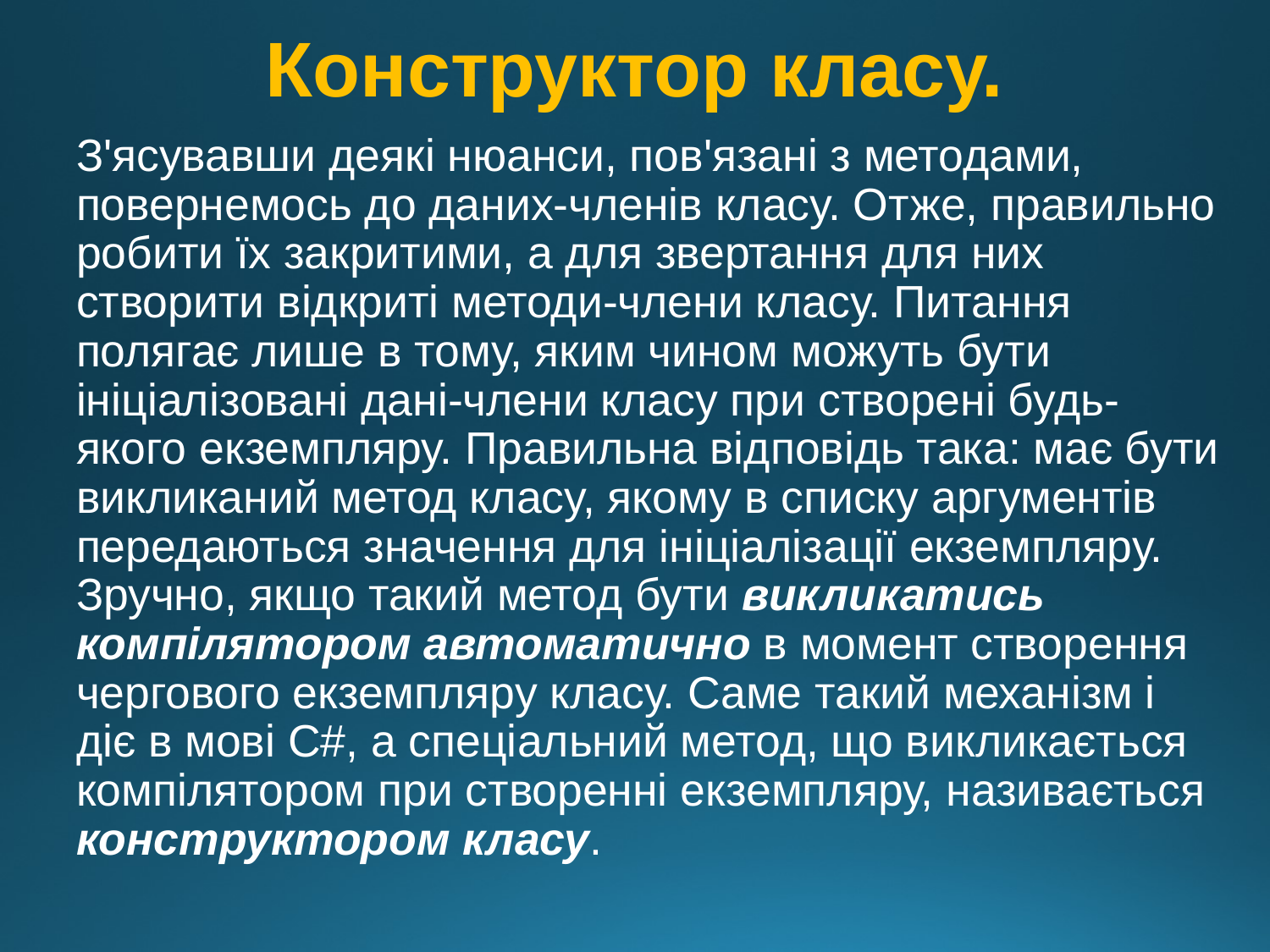

# Конструктор класу.
З'ясувавши деякі нюанси, пов'язані з методами, повернемось до даних-членів класу. Отже, правильно робити їх закритими, а для звертання для них створити відкриті методи-члени класу. Питання полягає лише в тому, яким чином можуть бути ініціалізовані дані-члени класу при створені будь-якого екземпляру. Правильна відповідь така: має бути викликаний метод класу, якому в списку аргументів передаються значення для ініціалізації екземпляру. Зручно, якщо такий метод бути викликатись компілятором автоматично в момент створення чергового екземпляру класу. Саме такий механізм і діє в мові С#, а спеціальний метод, що викликається компілятором при створенні екземпляру, називається конструктором класу.